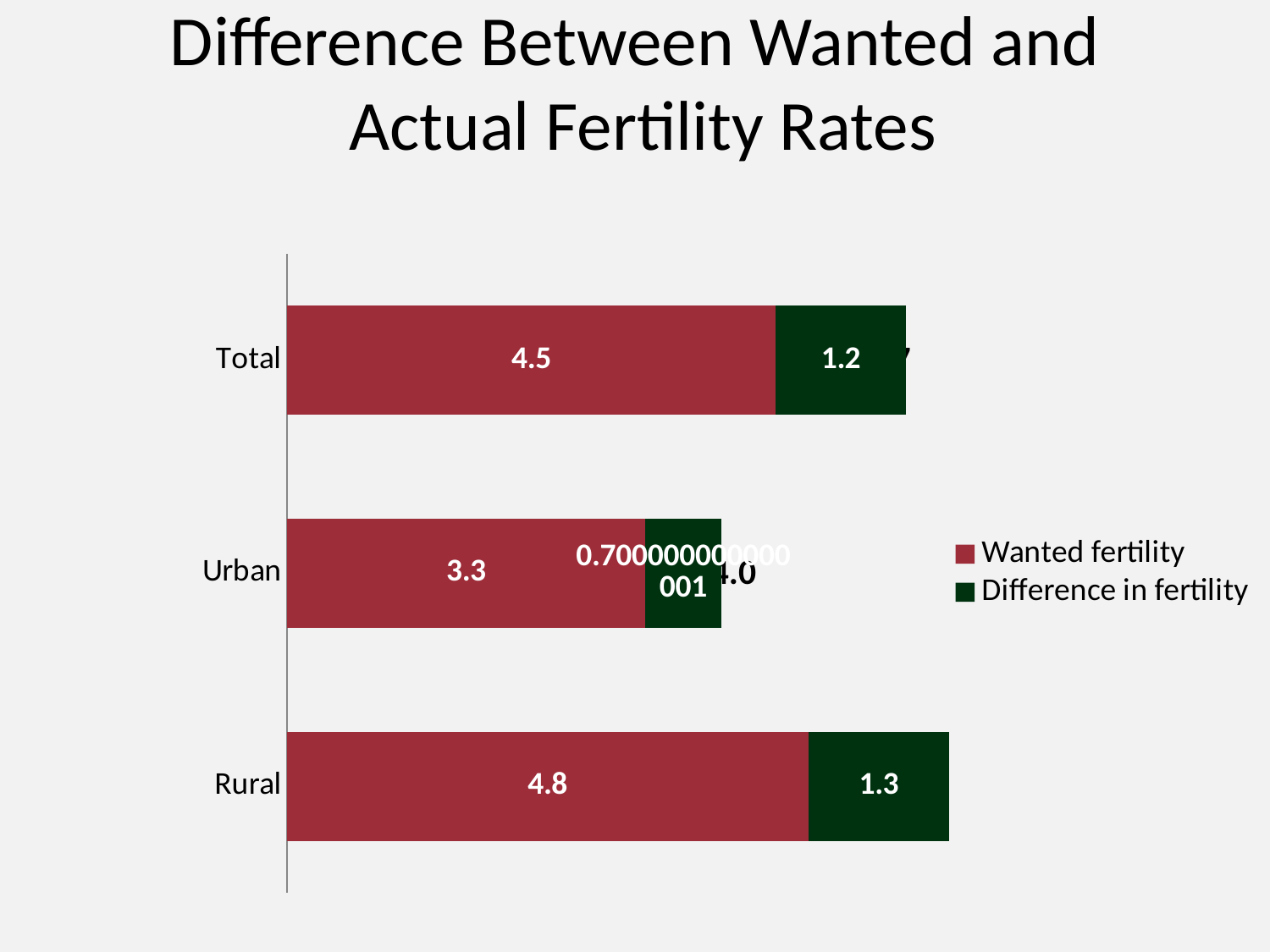

# Difference Between Wanted and Actual Fertility Rates

### Chart

| Category | Wanted fertility | Difference in fertility |
|---|---|---|
| Rural | 4.8 | 1.3 |
| Urban | 3.3 | 0.7000000000000005 |
| Total | 4.5 | 1.2 |
5.7

4.0

6.1